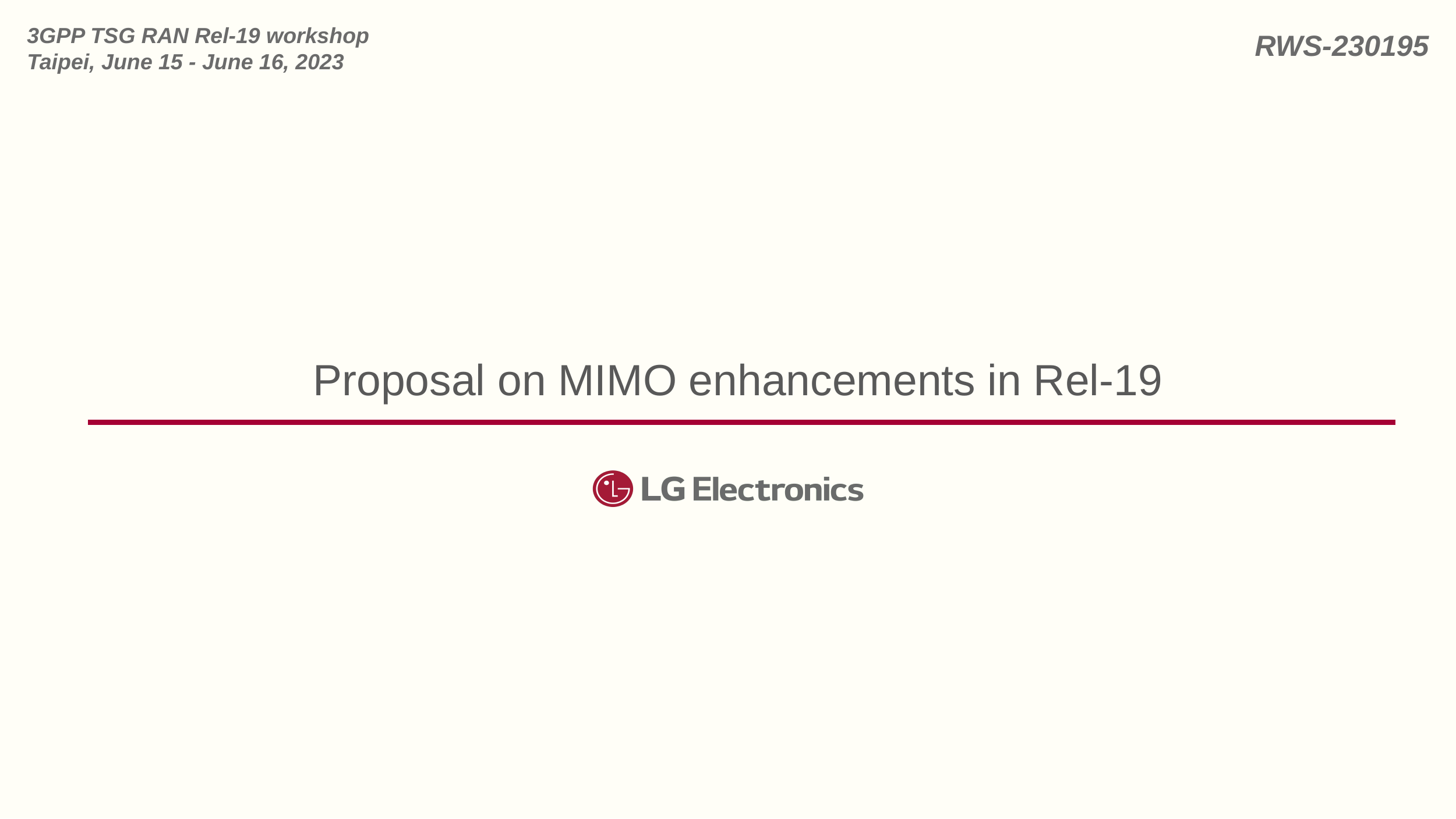

# Proposal on MIMO enhancements in Rel-19